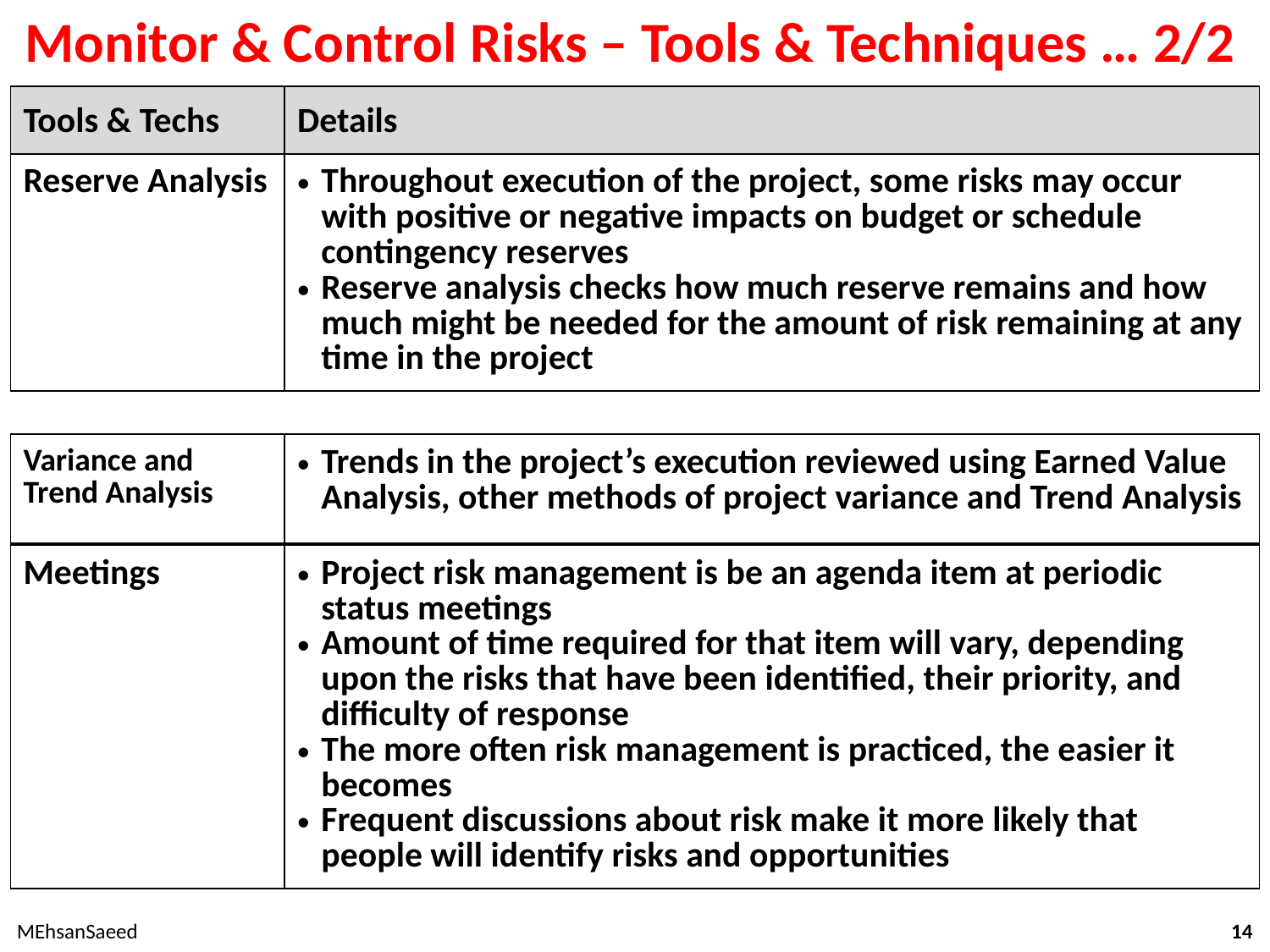

# Monitor & Control Risks – Tools & Techniques … 2/2
| Tools & Techs | Details |
| --- | --- |
| Reserve Analysis | Throughout execution of the project, some risks may occur with positive or negative impacts on budget or schedule contingency reserves Reserve analysis checks how much reserve remains and how much might be needed for the amount of risk remaining at any time in the project |
| Variance and Trend Analysis | Trends in the project’s execution reviewed using Earned Value Analysis, other methods of project variance and Trend Analysis |
| --- | --- |
| Meetings | Project risk management is be an agenda item at periodic status meetings Amount of time required for that item will vary, depending upon the risks that have been identified, their priority, and difficulty of response The more often risk management is practiced, the easier it becomes Frequent discussions about risk make it more likely that people will identify risks and opportunities |
| --- | --- |
MEhsanSaeed
14